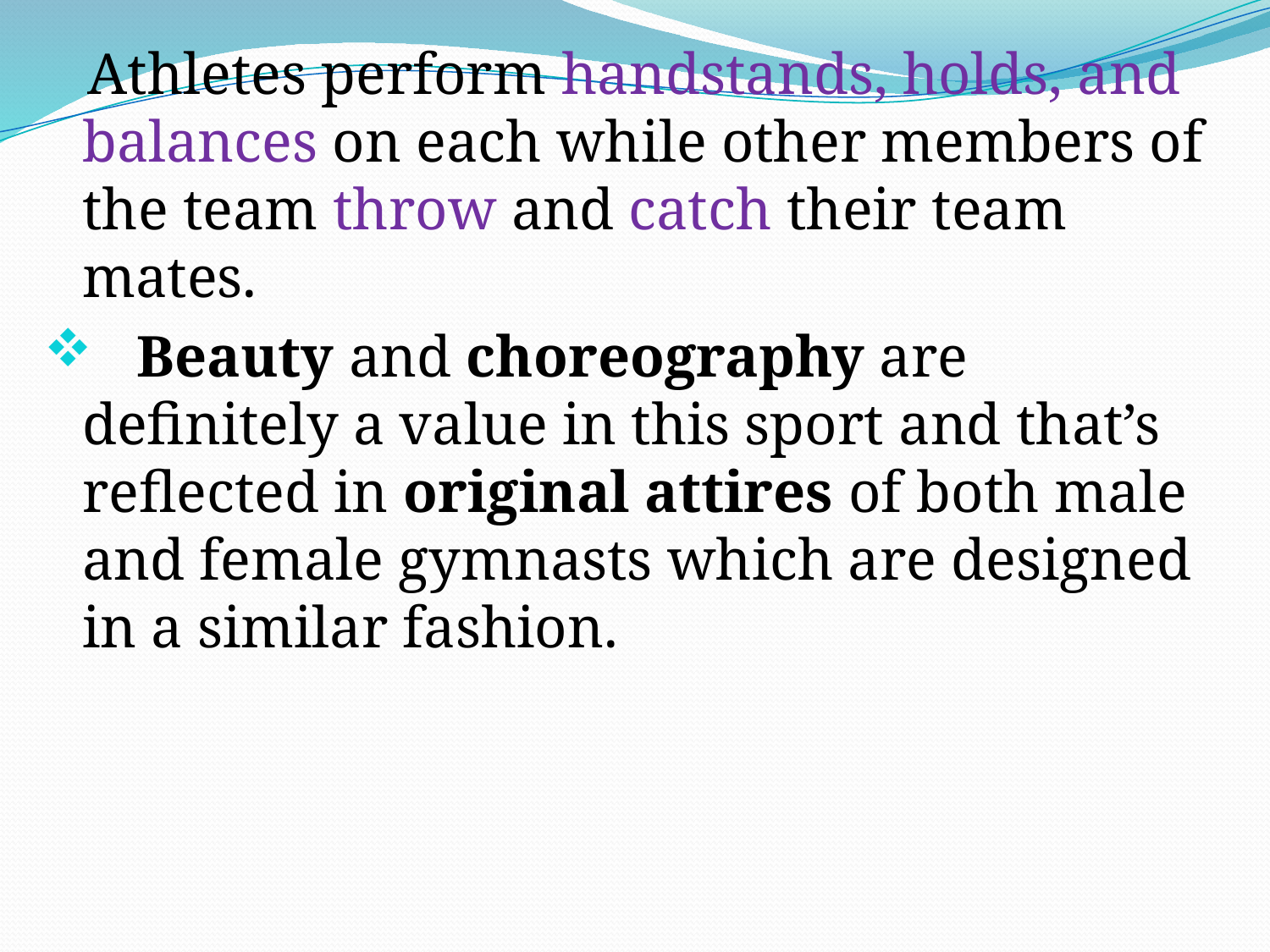

Athletes perform handstands, holds, and balances on each while other members of the team throw and catch their team mates.
   Beauty and choreography are definitely a value in this sport and that’s reflected in original attires of both male and female gymnasts which are designed in a similar fashion.